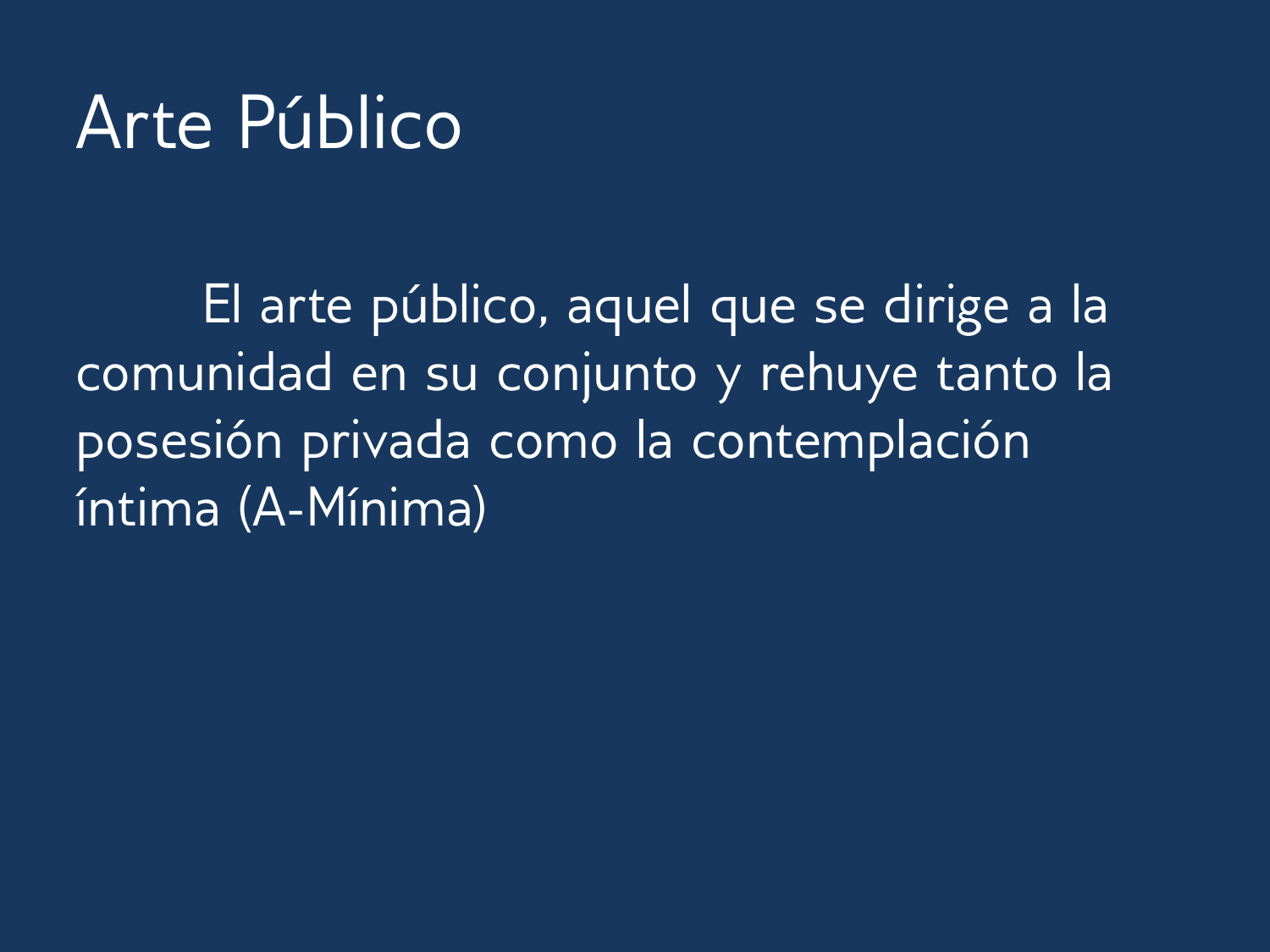

Arte Público

	El arte público, aquel que se dirige a la comunidad en su conjunto y rehuye tanto la posesión privada como la contemplación íntima (A-Mínima)